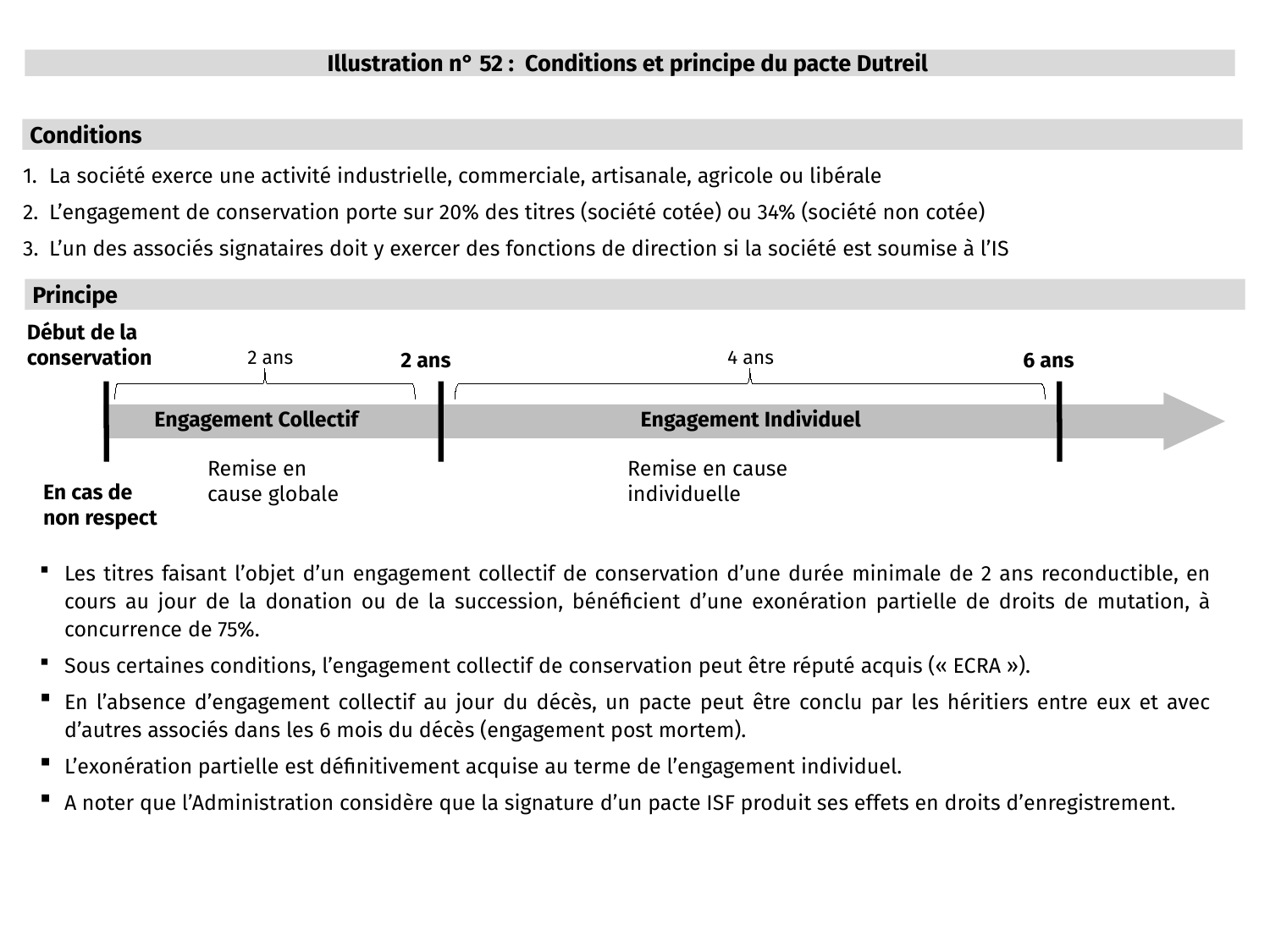

Illustration n° 52 :  Conditions et principe du pacte Dutreil

Conditions
La société exerce une activité industrielle, commerciale, artisanale, agricole ou libérale
L’engagement de conservation porte sur 20% des titres (société cotée) ou 34% (société non cotée)
L’un des associés signataires doit y exercer des fonctions de direction si la société est soumise à l’IS

Principe

Début de la conservation
2 ans
4 ans
2 ans
6 ans

Engagement Collectif
Engagement Individuel

Remise en
cause globale
Remise en cause individuelle
En cas de non respect
Les titres faisant l’objet d’un engagement collectif de conservation d’une durée minimale de 2 ans reconductible, en cours au jour de la donation ou de la succession, bénéficient d’une exonération partielle de droits de mutation, à concurrence de 75%.
Sous certaines conditions, l’engagement collectif de conservation peut être réputé acquis (« ECRA »).
En l’absence d’engagement collectif au jour du décès, un pacte peut être conclu par les héritiers entre eux et avec d’autres associés dans les 6 mois du décès (engagement post mortem).
L’exonération partielle est définitivement acquise au terme de l’engagement individuel.
A noter que l’Administration considère que la signature d’un pacte ISF produit ses effets en droits d’enregistrement.